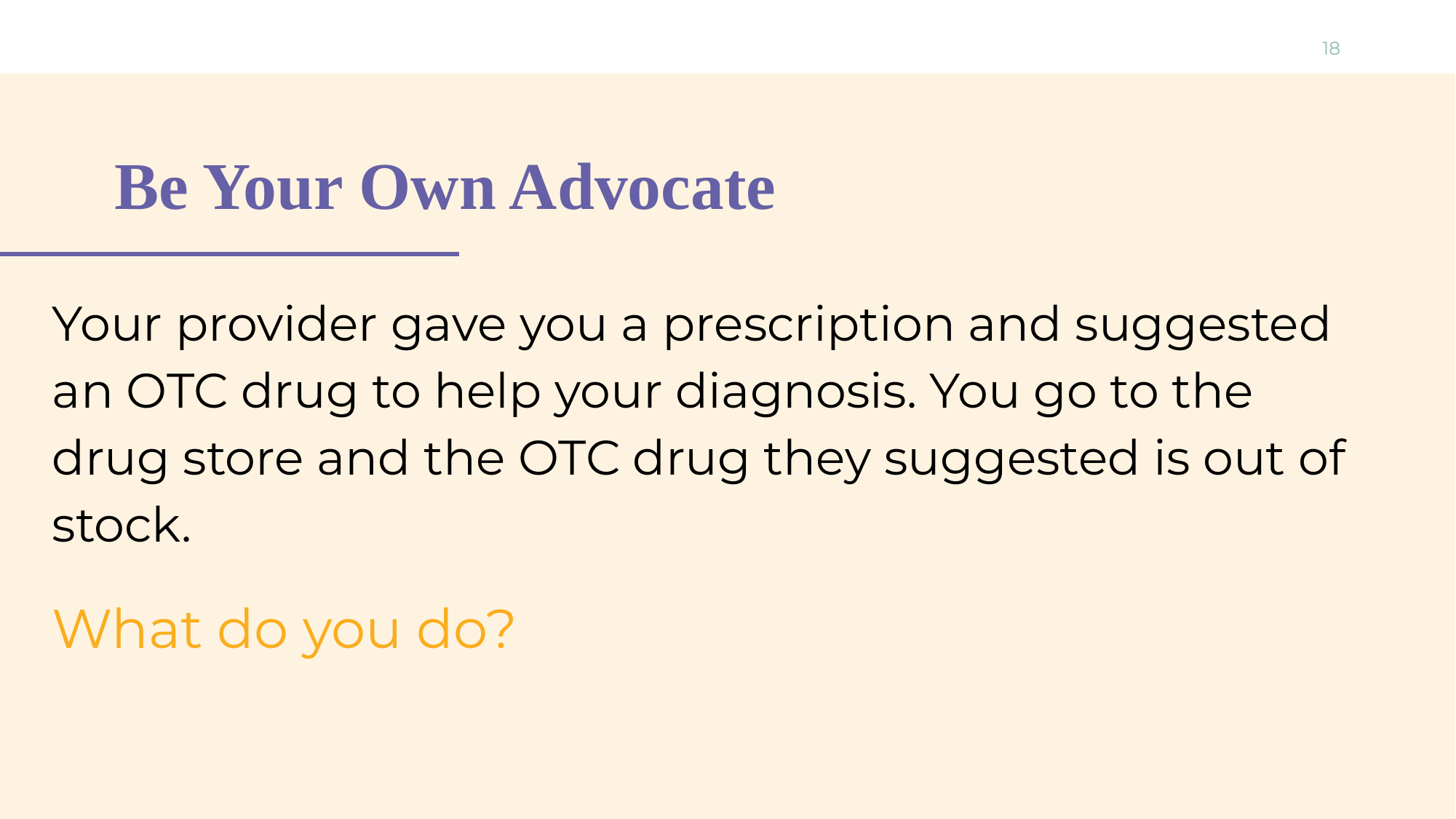

18
# Be Your Own Advocate
Your provider gave you a prescription and suggested an OTC drug to help your diagnosis. You go to the drug store and the OTC drug they suggested is out of stock.
What do you do?